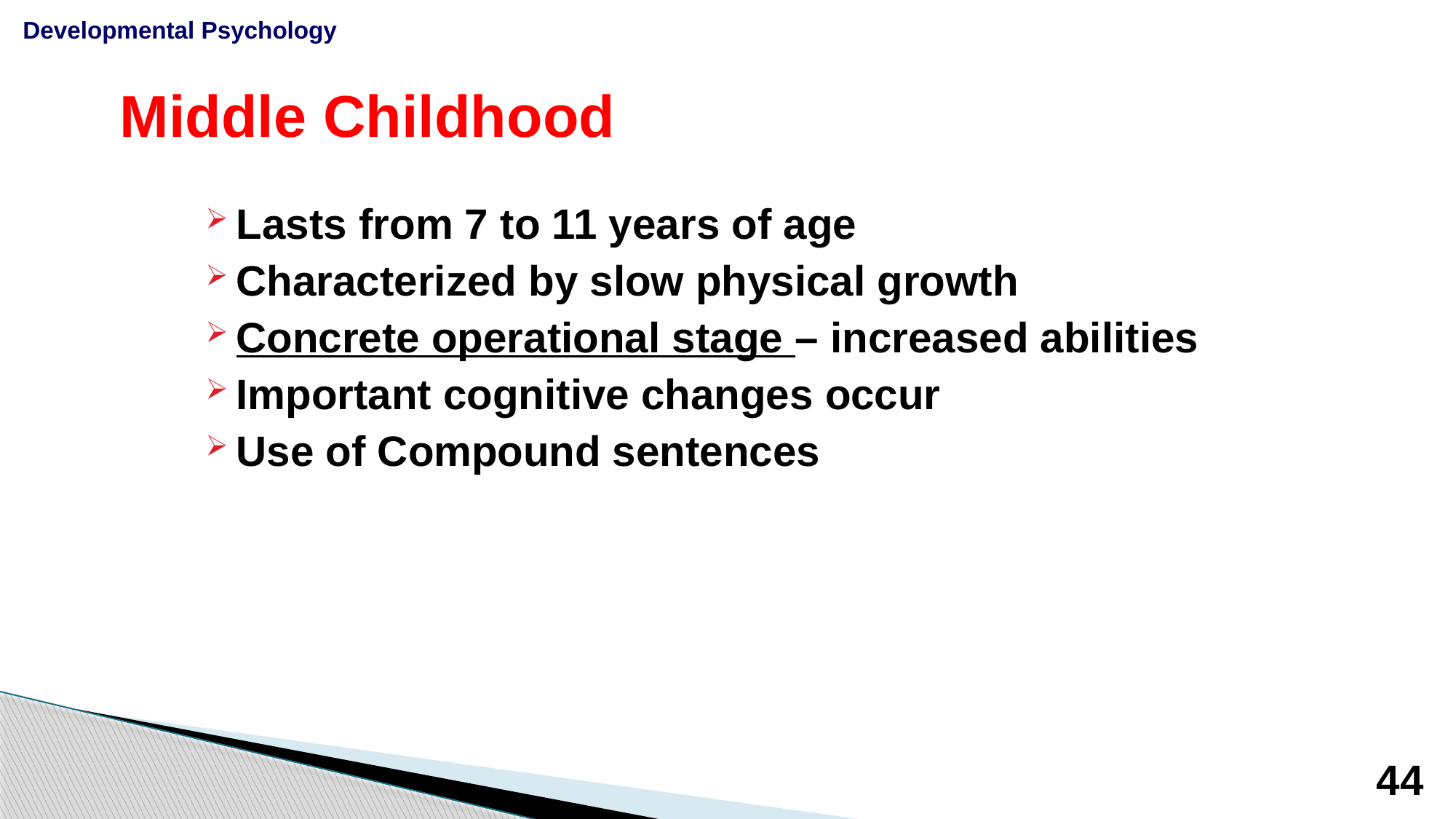

Developmental Psychology
# Middle Childhood
Lasts from 7 to 11 years of age
Characterized by slow physical growth
Concrete operational stage – increased abilities
Important cognitive changes occur
Use of Compound sentences
44